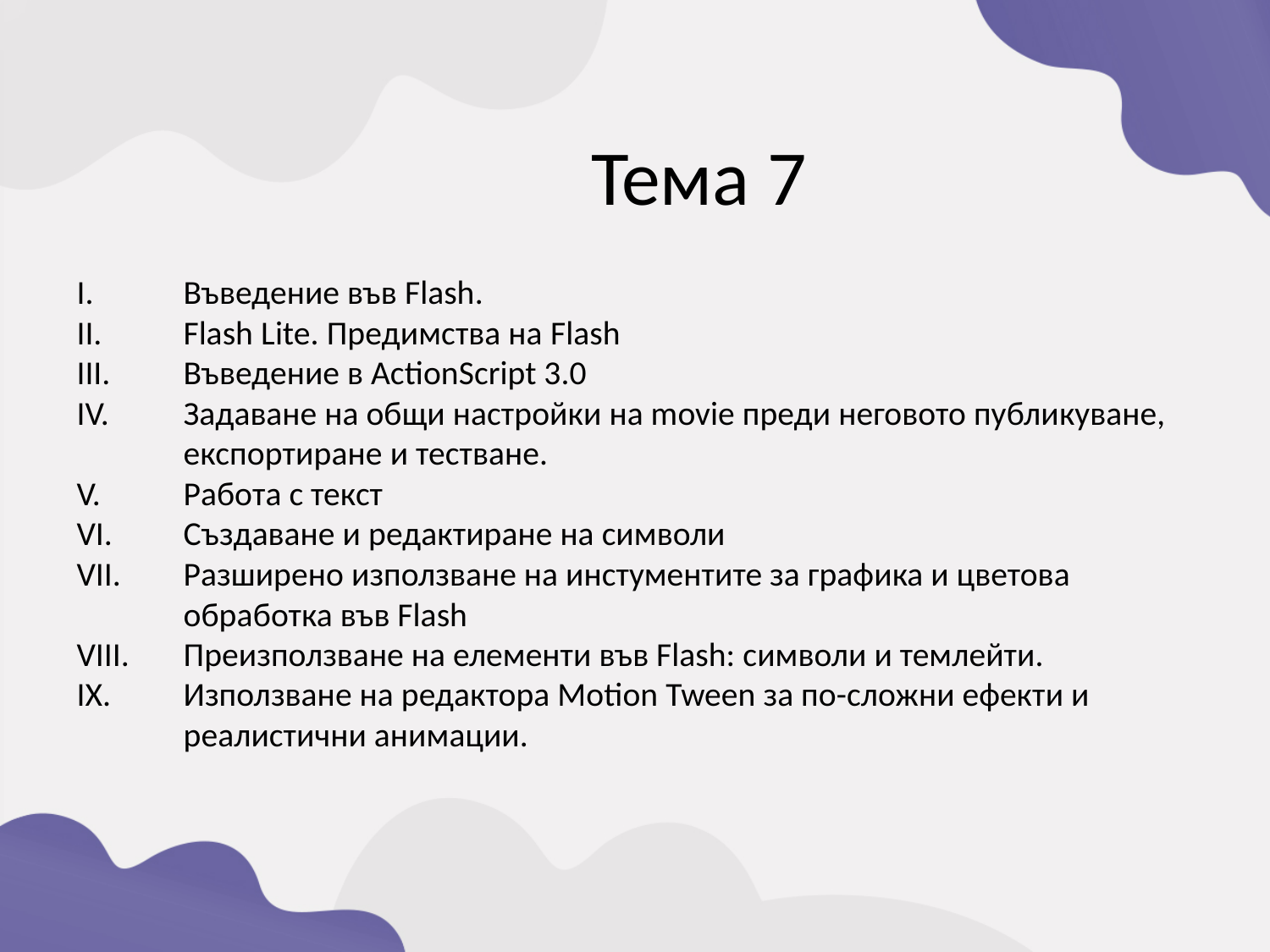

Тема 7
Въведение във Flash.
Flash Lite. Предимства на Flash
Въведение в ActionScript 3.0
Задаване на общи настройки на movie преди неговото публикуване, експортиране и тестване.
Работа с текст
Създаване и редактиране на символи
Разширено използване на инстументите за графика и цветова обработка във Flash
Преизползване на елементи във Flash: символи и темлейти.
Използване на редактора Motion Tween за по-сложни ефекти и реалистични анимации.